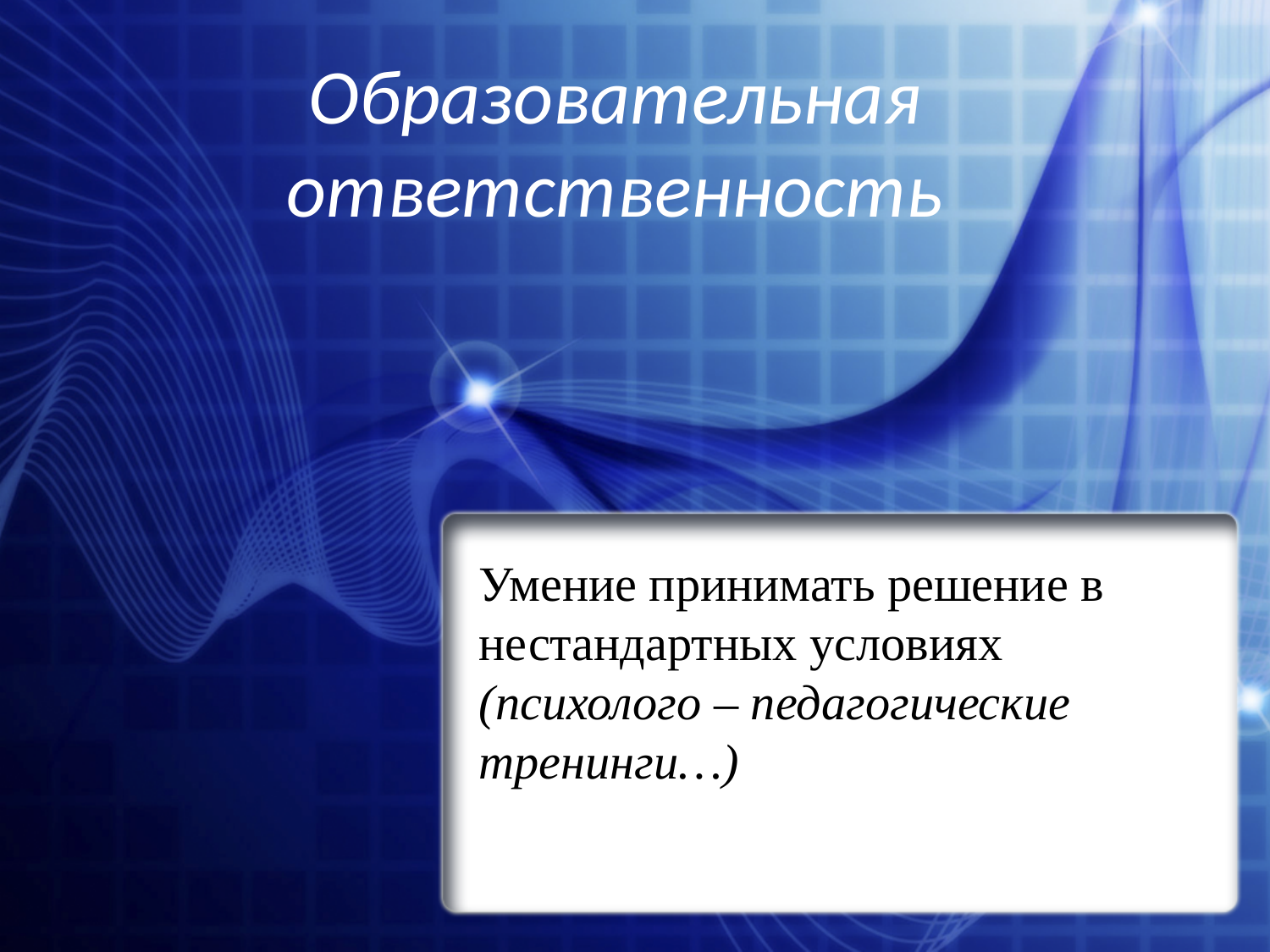

Образовательная ответственность
Умение принимать решение в нестандартных условиях
(психолого – педагогические тренинги…)